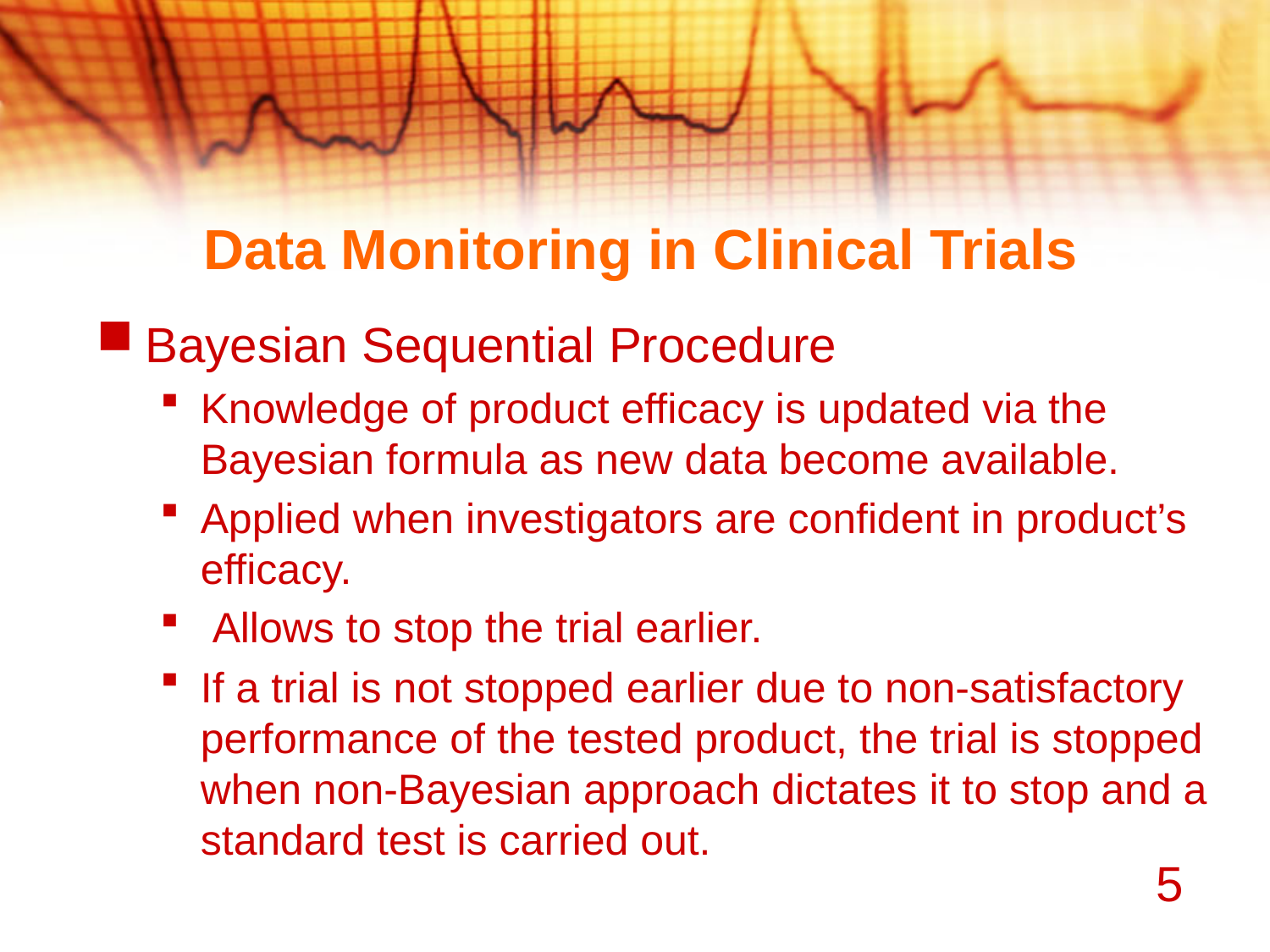

# Data Monitoring in Clinical Trials
Bayesian Sequential Procedure
Knowledge of product efficacy is updated via the Bayesian formula as new data become available.
Applied when investigators are confident in product’s efficacy.
 Allows to stop the trial earlier.
If a trial is not stopped earlier due to non-satisfactory performance of the tested product, the trial is stopped when non-Bayesian approach dictates it to stop and a standard test is carried out.

5